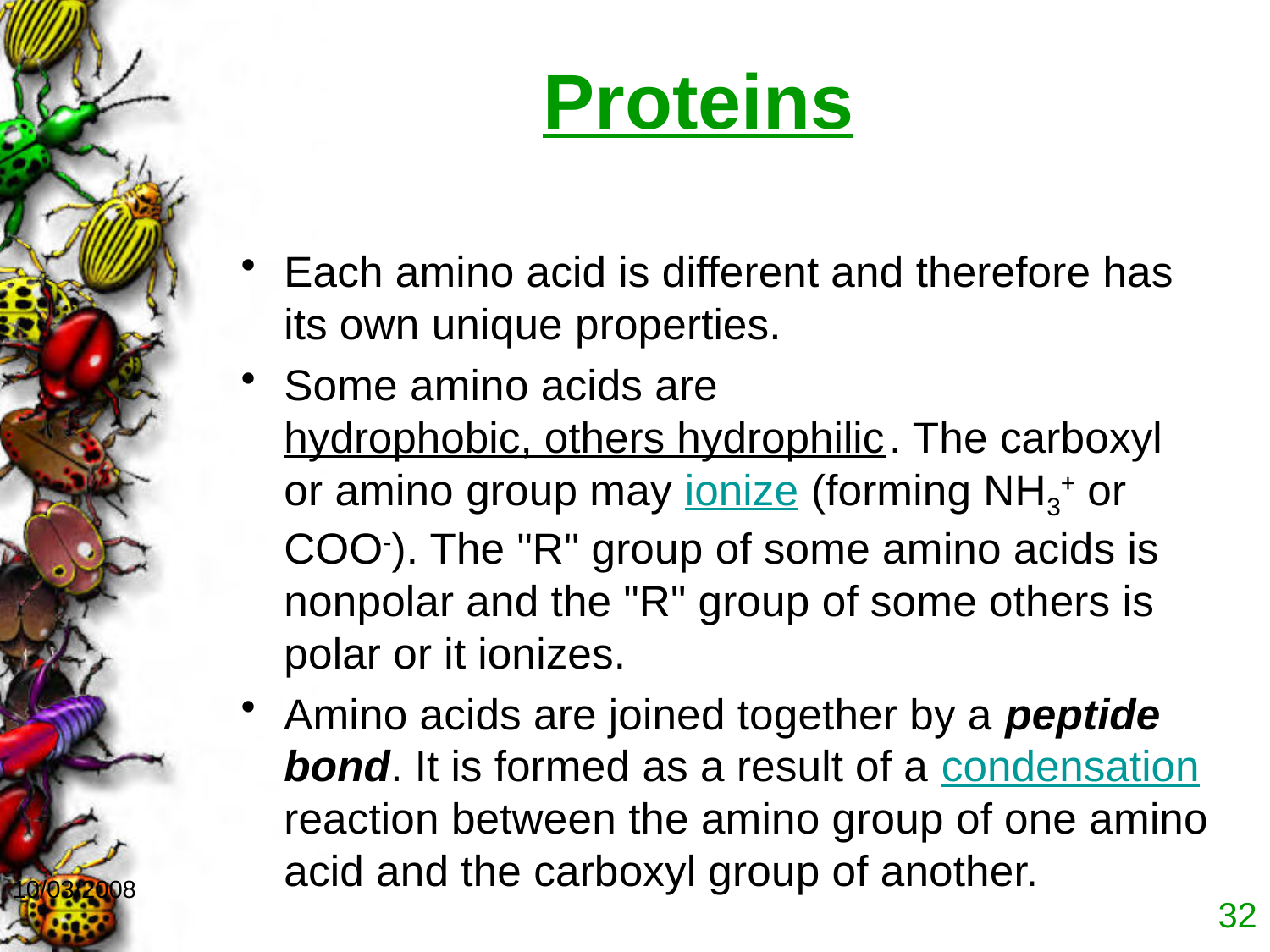

# Proteins
Each amino acid is different and therefore has its own unique properties.
Some amino acids are hydrophobic, others hydrophilic. The carboxyl or amino group may ionize (forming NH3+ or COO-). The "R" group of some amino acids is nonpolar and the "R" group of some others is polar or it ionizes.
Amino acids are joined together by a peptide bond. It is formed as a result of a condensation reaction between the amino group of one amino acid and the carboxyl group of another.

10/03/2008
32